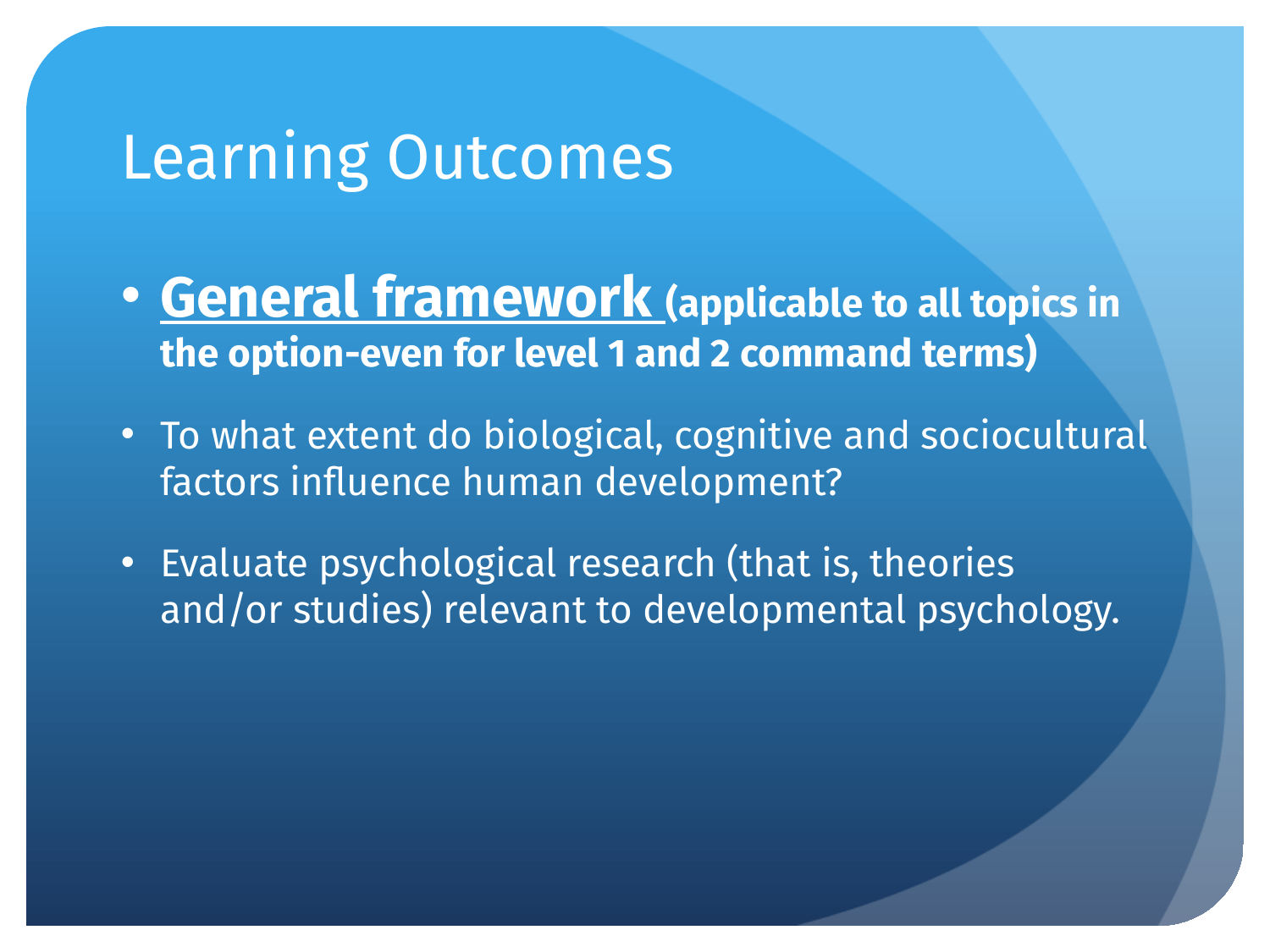

# Learning Outcomes
General framework (applicable to all topics in the option-even for level 1 and 2 command terms)
To what extent do biological, cognitive and sociocultural factors influence human development?
Evaluate psychological research (that is, theories and/or studies) relevant to developmental psychology.